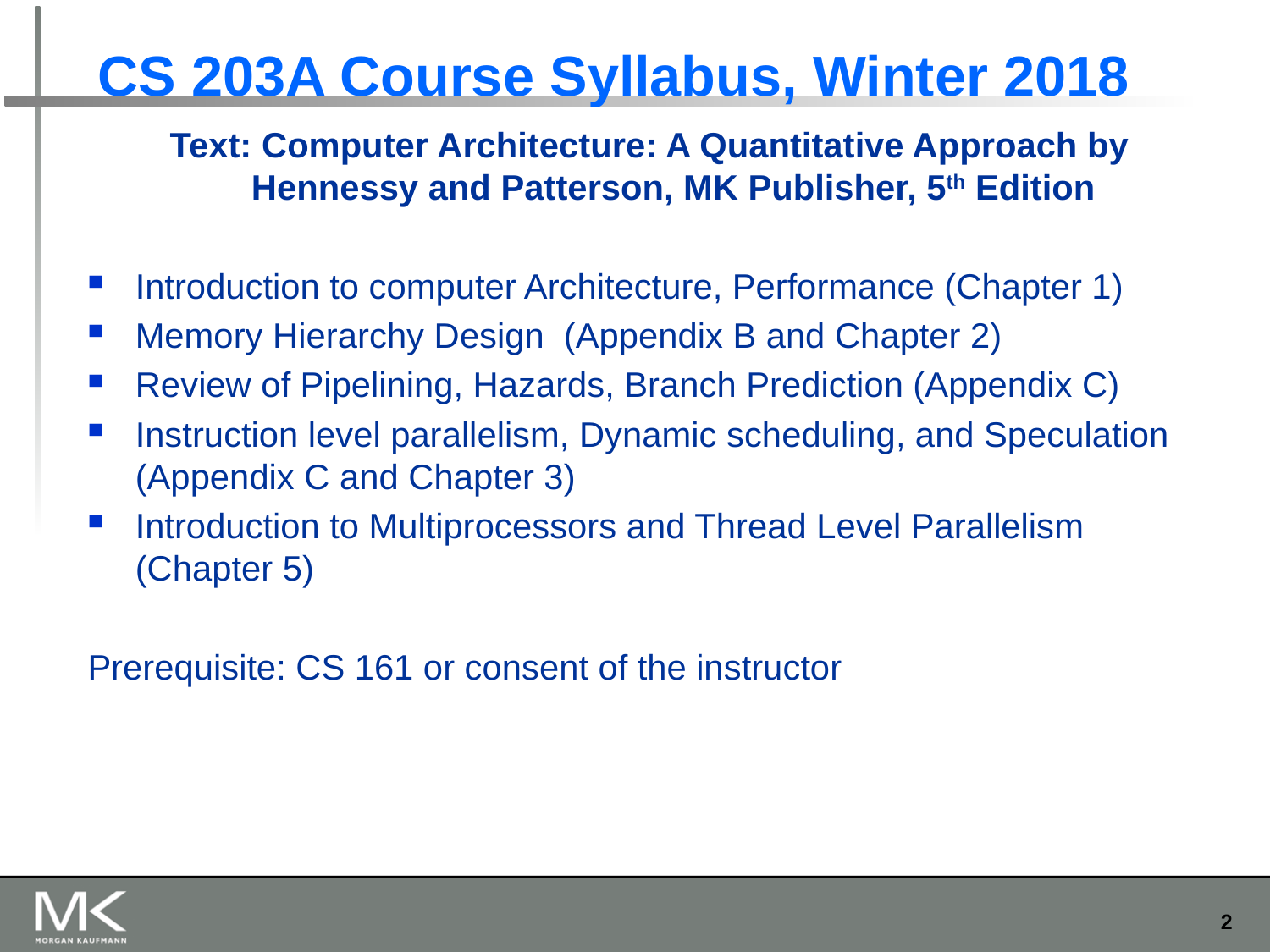

# CS 203A Course Syllabus, Winter 2018
Text: Computer Architecture: A Quantitative Approach by Hennessy and Patterson, MK Publisher, 5th Edition

Introduction to computer Architecture, Performance (Chapter 1)
Memory Hierarchy Design  (Appendix B and Chapter 2)
Review of Pipelining, Hazards, Branch Prediction (Appendix C)
Instruction level parallelism, Dynamic scheduling, and Speculation (Appendix C and Chapter 3)
Introduction to Multiprocessors and Thread Level Parallelism (Chapter 5)

Prerequisite: CS 161 or consent of the instructor